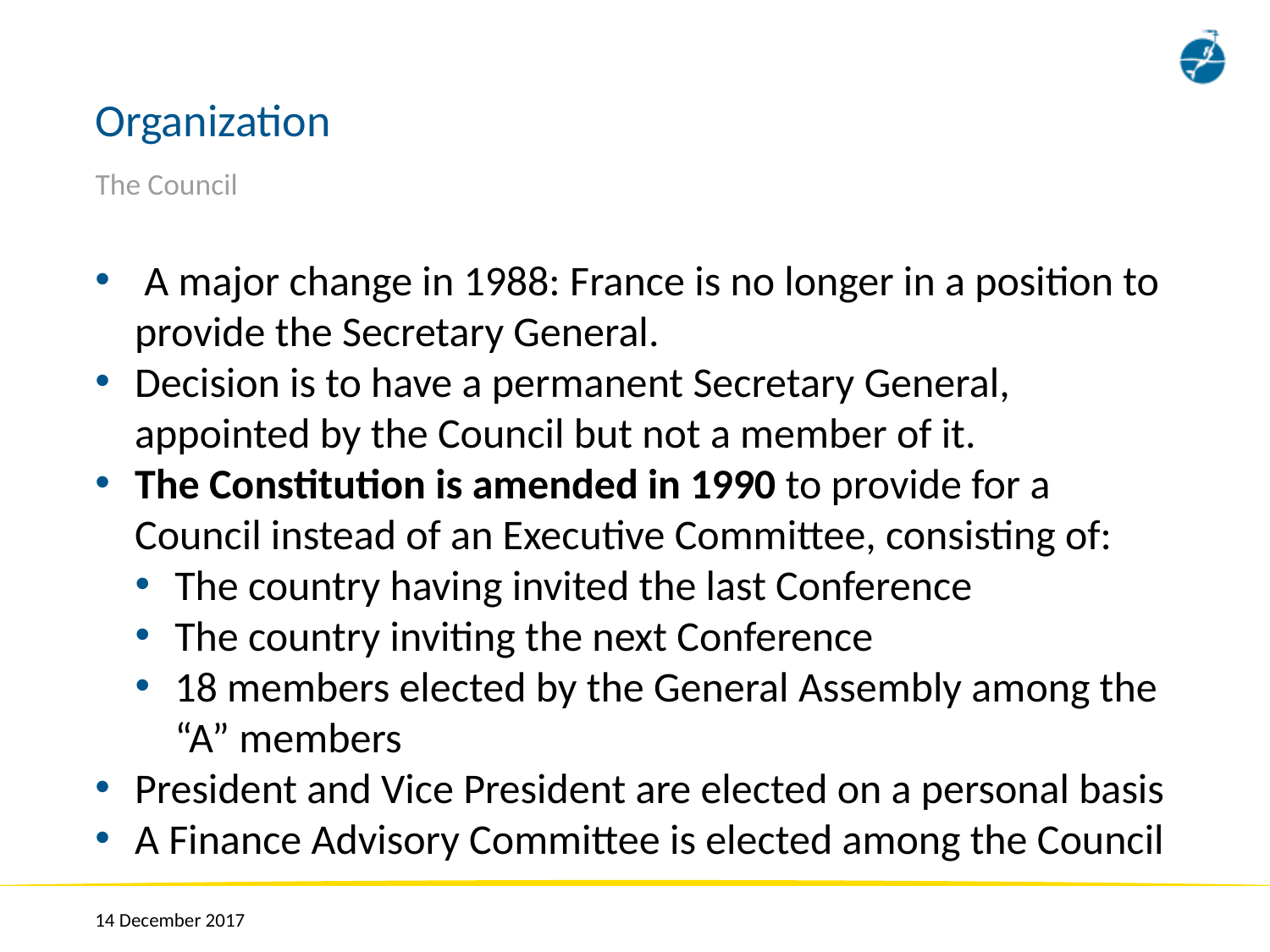

# Organization
The Council
 A major change in 1988: France is no longer in a position to provide the Secretary General.
Decision is to have a permanent Secretary General, appointed by the Council but not a member of it.
The Constitution is amended in 1990 to provide for a Council instead of an Executive Committee, consisting of:
The country having invited the last Conference
The country inviting the next Conference
18 members elected by the General Assembly among the “A” members
President and Vice President are elected on a personal basis
A Finance Advisory Committee is elected among the Council

14 December 2017